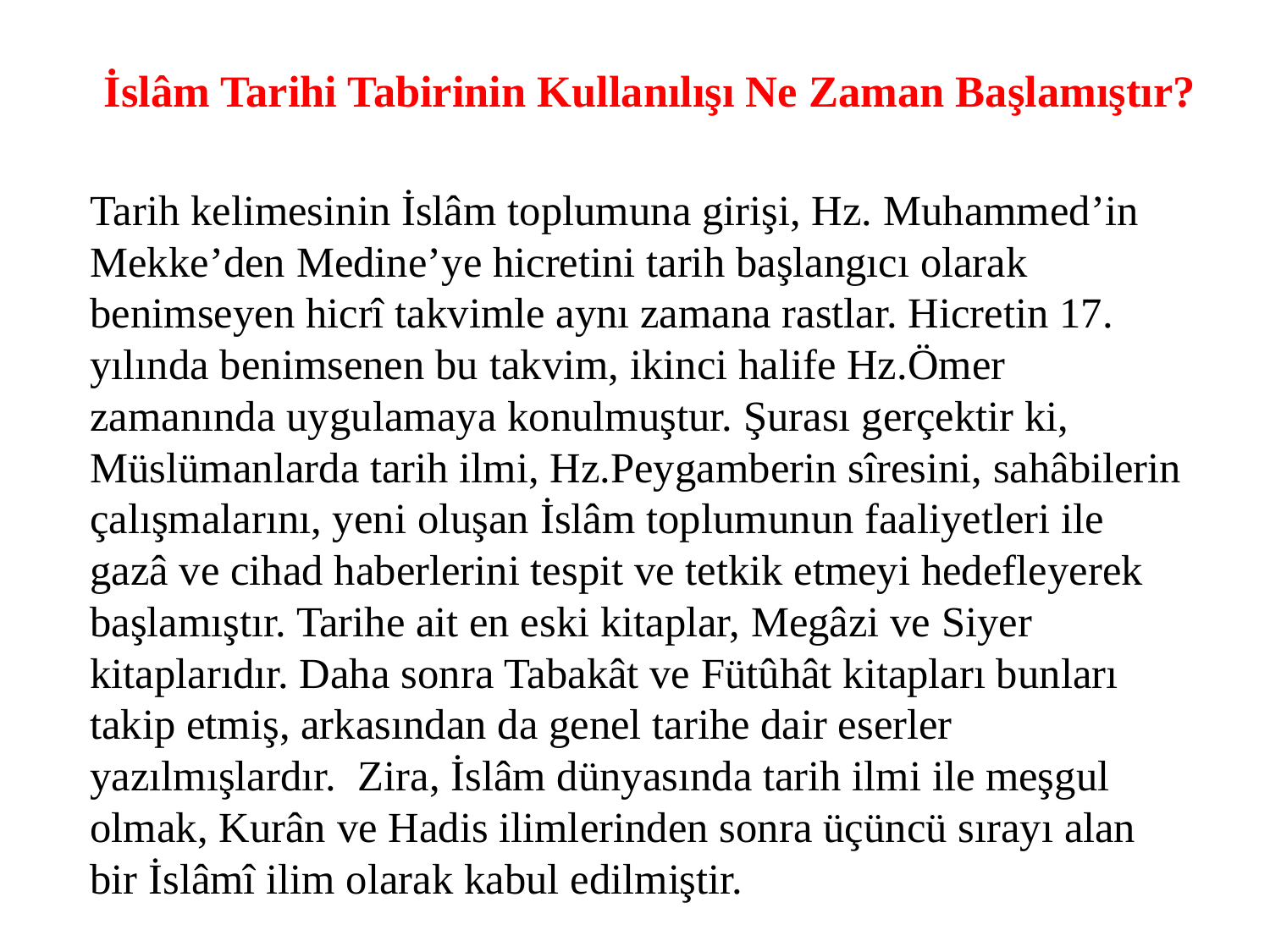

# İslâm Tarihi Tabirinin Kullanılışı Ne Zaman Başlamıştır?
	Tarih kelimesinin İslâm toplumuna girişi, Hz. Muhammed’in  Mekke’den Medine’ye hicretini tarih başlangıcı olarak benimseyen hicrî takvimle aynı zamana rastlar. Hicretin 17. yılında benimsenen bu takvim, ikinci halife Hz.Ömer  zamanında uygulamaya konulmuştur. Şurası gerçektir ki, Müslümanlarda tarih ilmi, Hz.Peygamberin sîresini, sahâbilerin çalışmalarını, yeni oluşan İslâm toplumunun faaliyetleri ile gazâ ve cihad haberlerini tespit ve tetkik etmeyi hedefleyerek başlamıştır. Tarihe ait en eski kitaplar, Megâzi ve Siyer kitaplarıdır. Daha sonra Tabakât ve Fütûhât kitapları bunları takip etmiş, arkasından da genel tarihe dair eserler yazılmışlardır.  Zira, İslâm dünyasında tarih ilmi ile meşgul olmak, Kurân ve Hadis ilimlerinden sonra üçüncü sırayı alan bir İslâmî ilim olarak kabul edilmiştir.